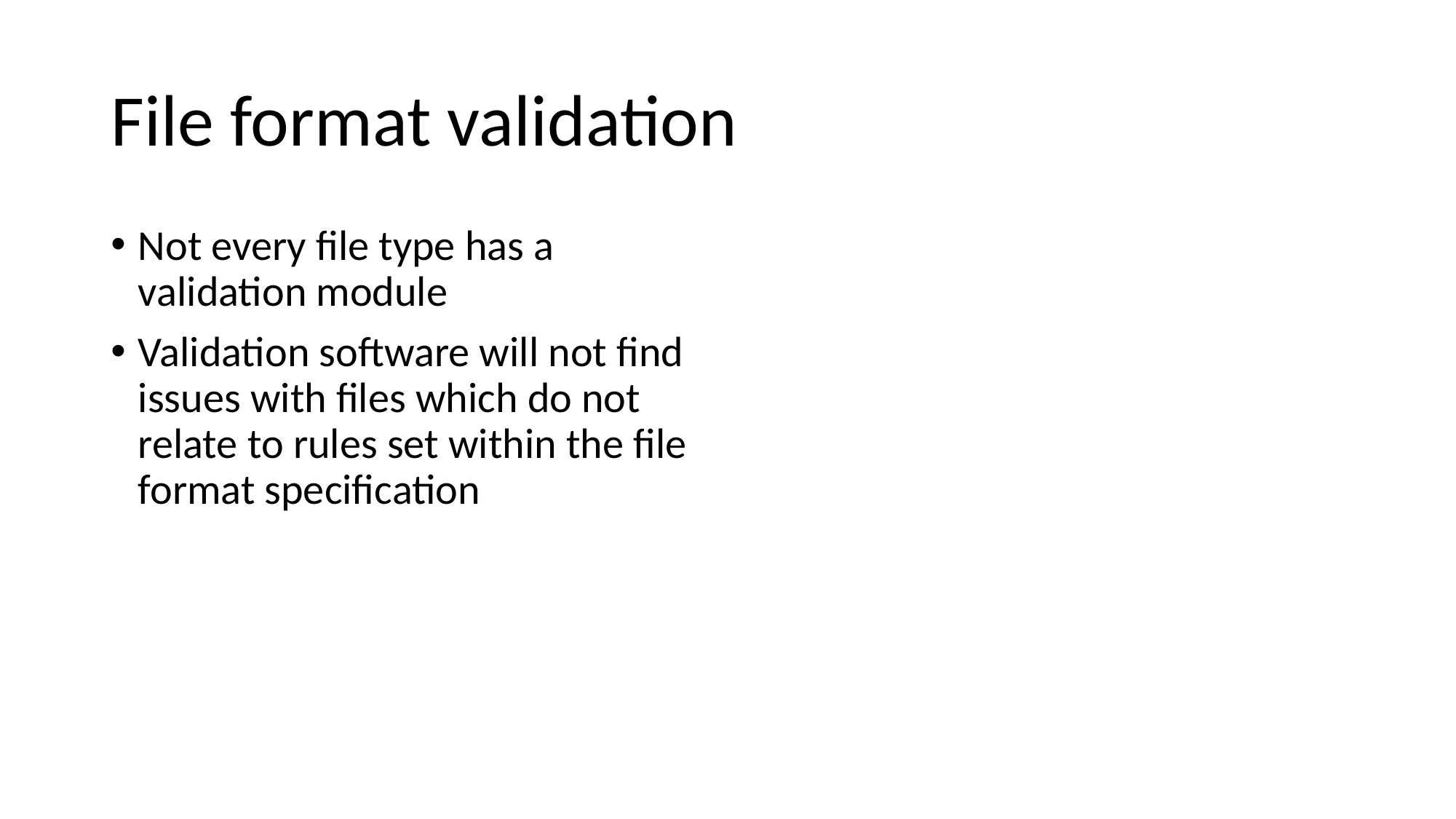

# File format validation
Not every file type has a validation module
Validation software will not find issues with files which do not relate to rules set within the file format specification